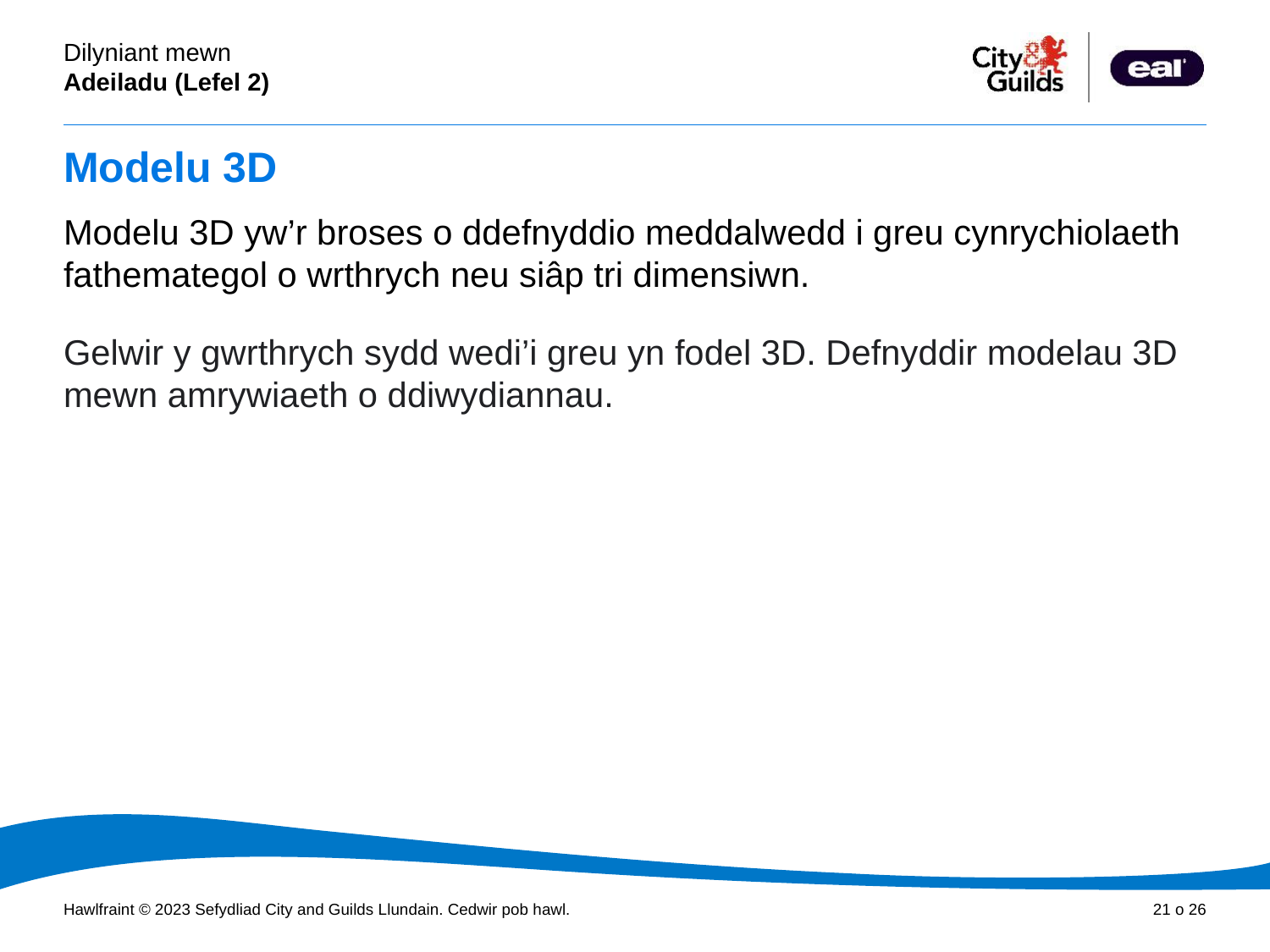

# Modelu 3D
Modelu 3D yw’r broses o ddefnyddio meddalwedd i greu cynrychiolaeth fathemategol o wrthrych neu siâp tri dimensiwn.
Gelwir y gwrthrych sydd wedi’i greu yn fodel 3D. Defnyddir modelau 3D mewn amrywiaeth o ddiwydiannau.